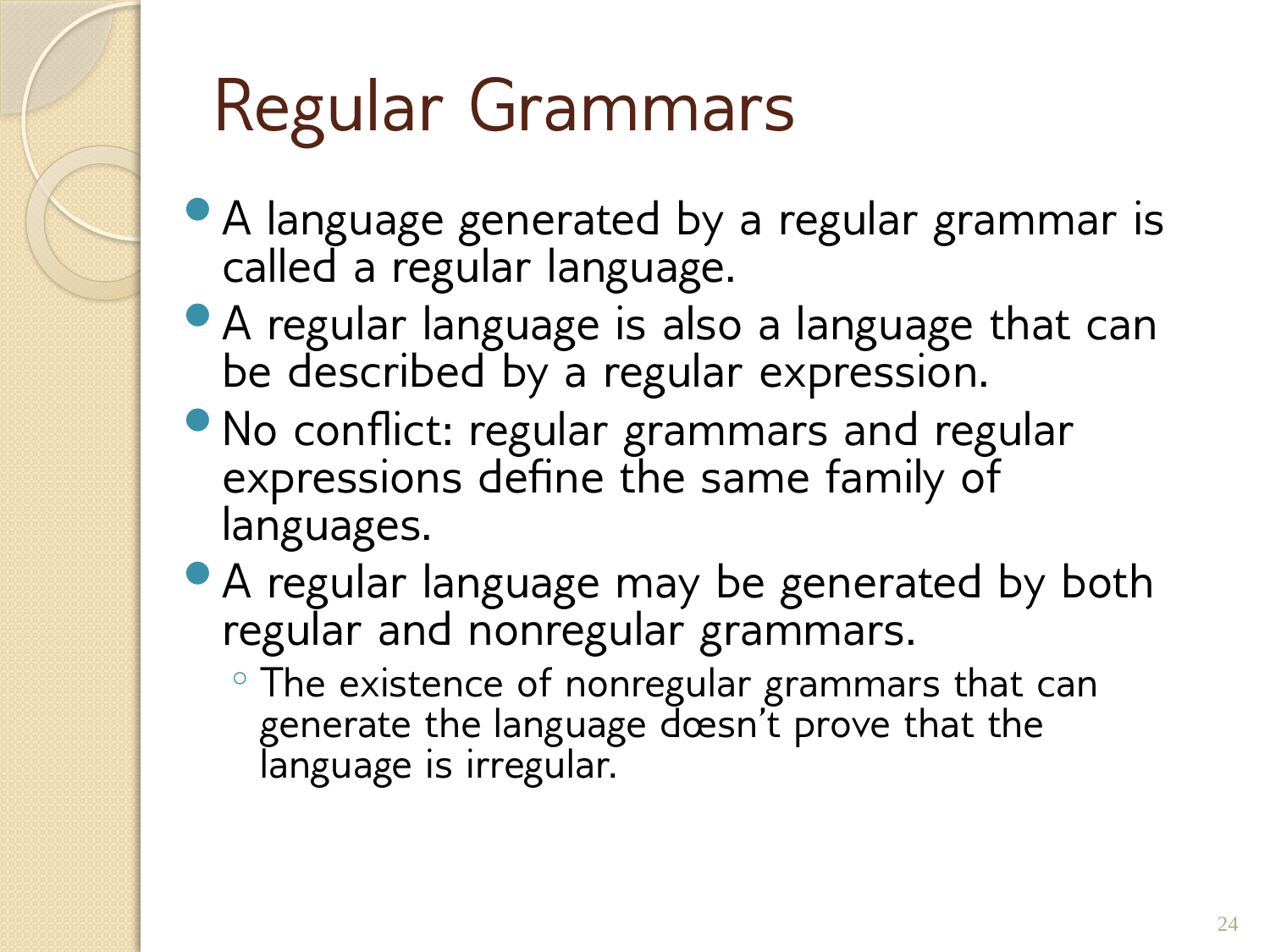

# Regular Grammars
A language generated by a regular grammar is called a regular language.
A regular language is also a language that can be described by a regular expression.
No conflict: regular grammars and regular expressions define the same family of languages.
A regular language may be generated by both regular and nonregular grammars.
The existence of nonregular grammars that can generate the language doesn’t prove that the language is irregular.
24